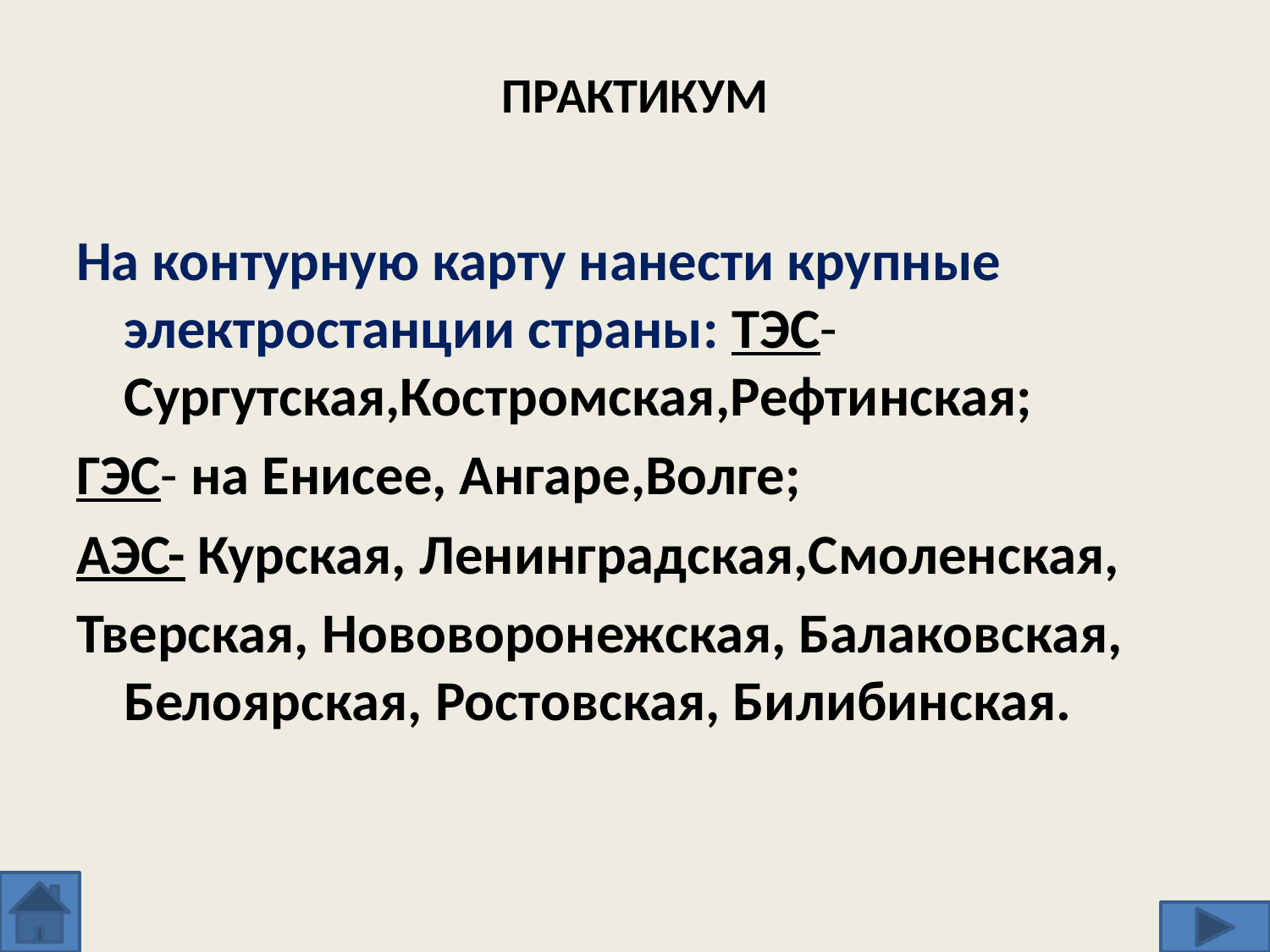

# ПРАКТИКУМ

На контурную карту нанести крупные электростанции страны: ТЭС- Сургутская,Костромская,Рефтинская;
ГЭС- на Енисее, Ангаре,Волге;
АЭС- Курская, Ленинградская,Смоленская,
Тверская, Нововоронежская, Балаковская, Белоярская, Ростовская, Билибинская.